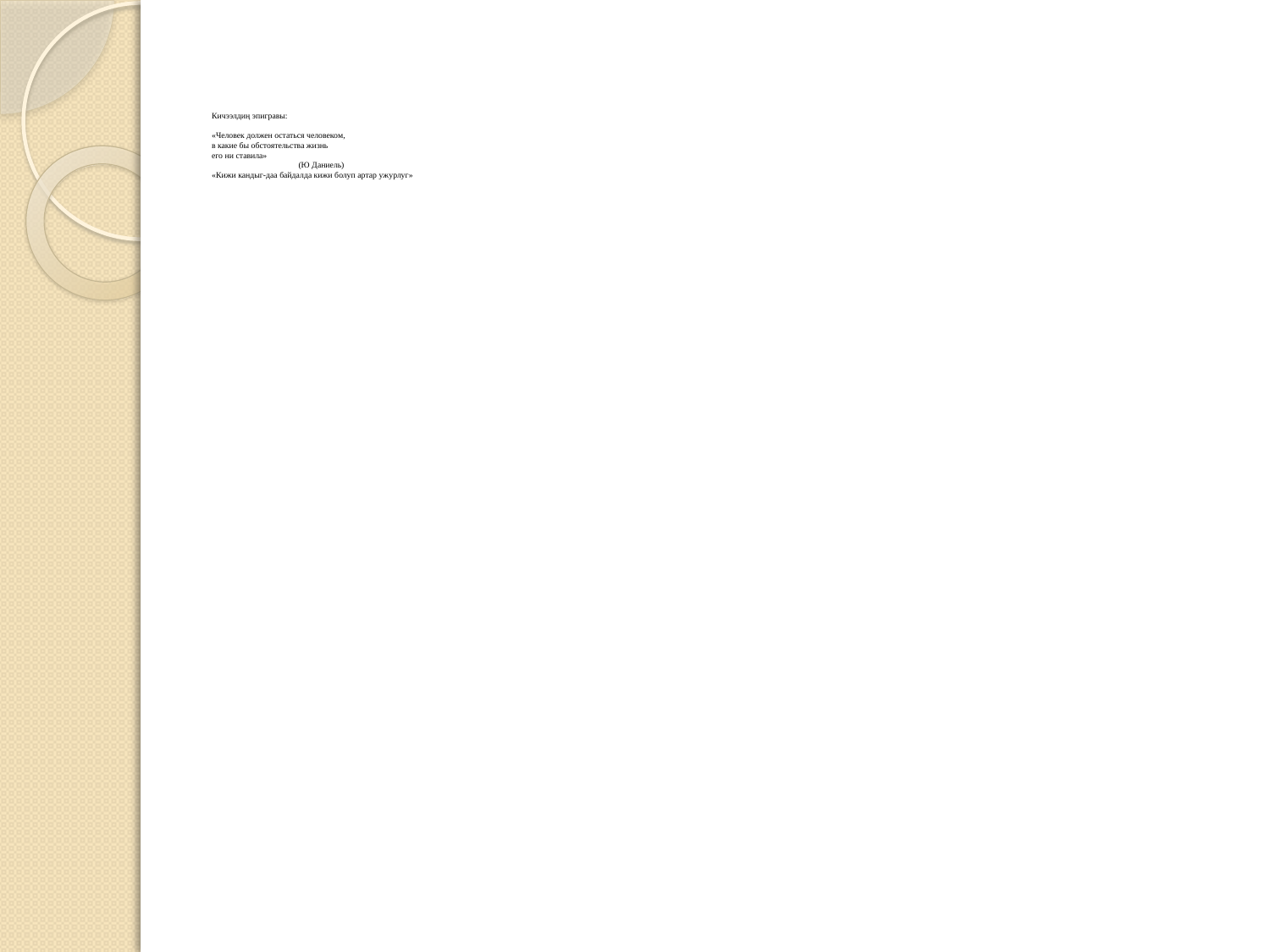

# Кичээлдиң эпигравы: «Человек должен остаться человеком, в какие бы обстоятельства жизнь его ни ставила» (Ю Даниель) «Кижи кандыг-даа байдалда кижи болуп артар ужурлуг»